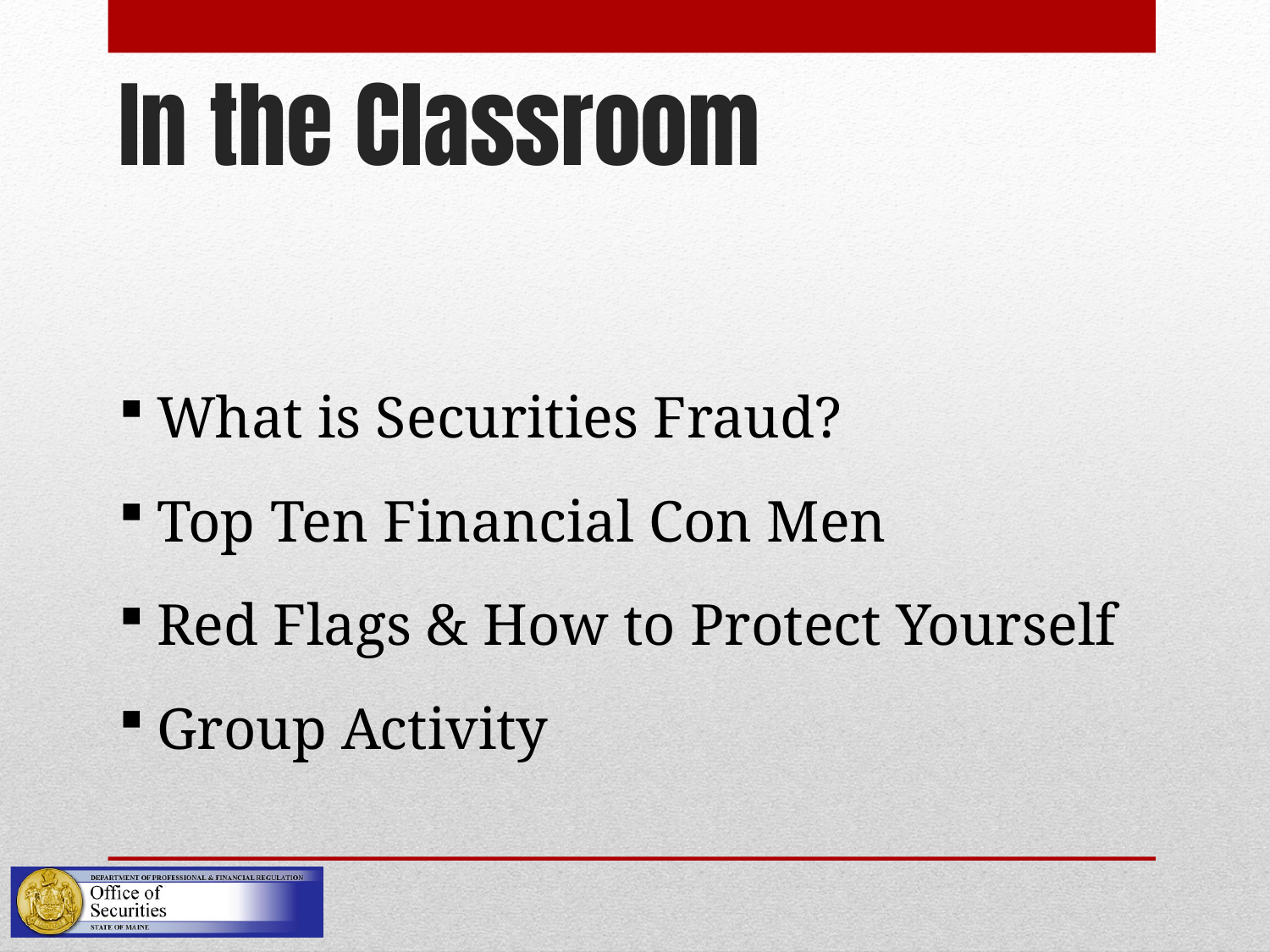

# In the Classroom
What is Securities Fraud?

Top Ten Financial Con Men

Red Flags & How to Protect Yourself

Group Activity